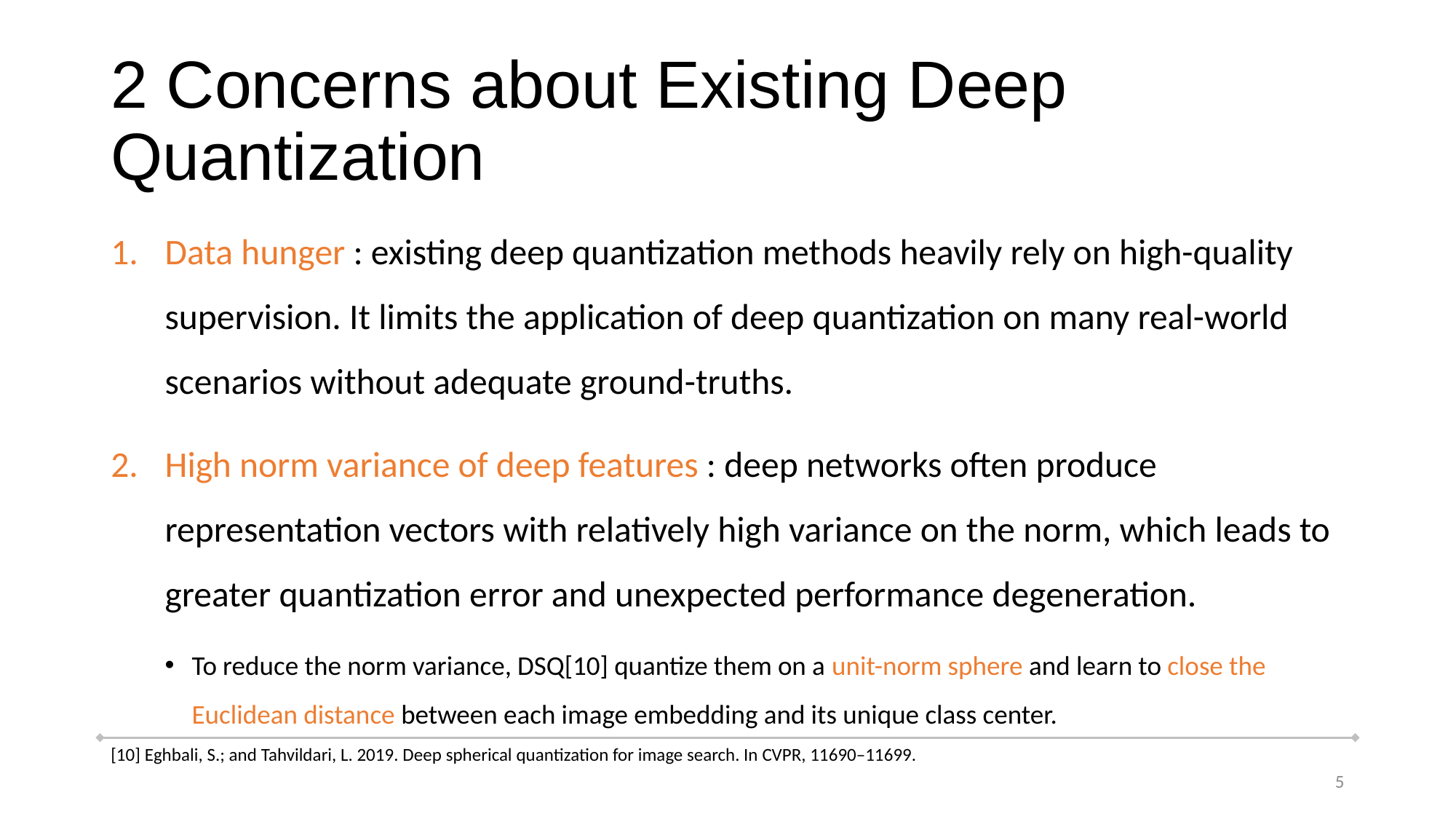

# 2 Concerns about Existing Deep Quantization
Data hunger : existing deep quantization methods heavily rely on high-quality supervision. It limits the application of deep quantization on many real-world scenarios without adequate ground-truths.
High norm variance of deep features : deep networks often produce representation vectors with relatively high variance on the norm, which leads to greater quantization error and unexpected performance degeneration.
To reduce the norm variance, DSQ[10] quantize them on a unit-norm sphere and learn to close the Euclidean distance between each image embedding and its unique class center.

[10] Eghbali, S.; and Tahvildari, L. 2019. Deep spherical quantization for image search. In CVPR, 11690–11699.
5